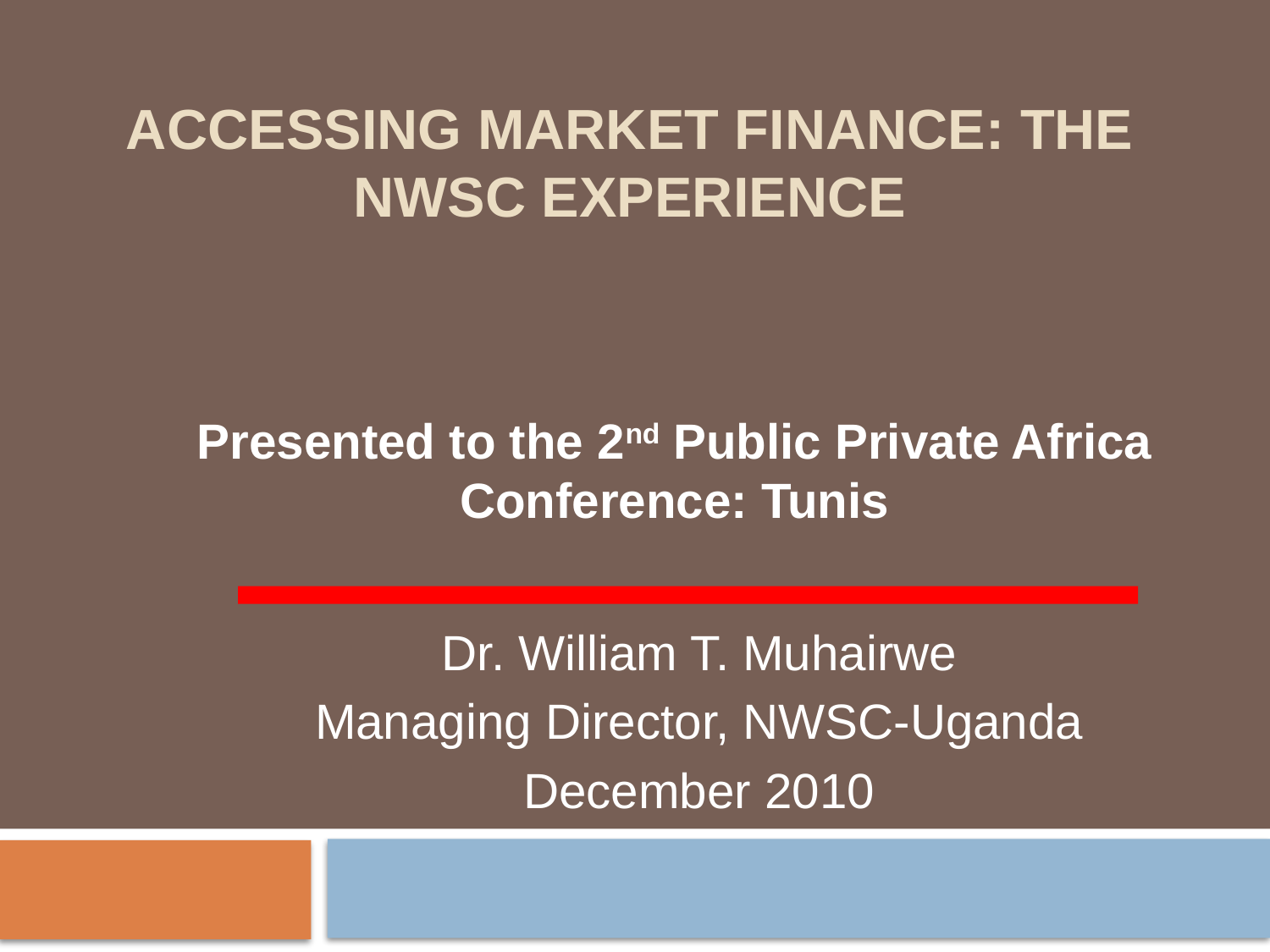

# ACCESSING MARKET FINANCE: The NWSC Experience
Presented to the 2nd Public Private Africa Conference: Tunis

Dr. William T. Muhairwe
Managing Director, NWSC-Uganda
December 2010